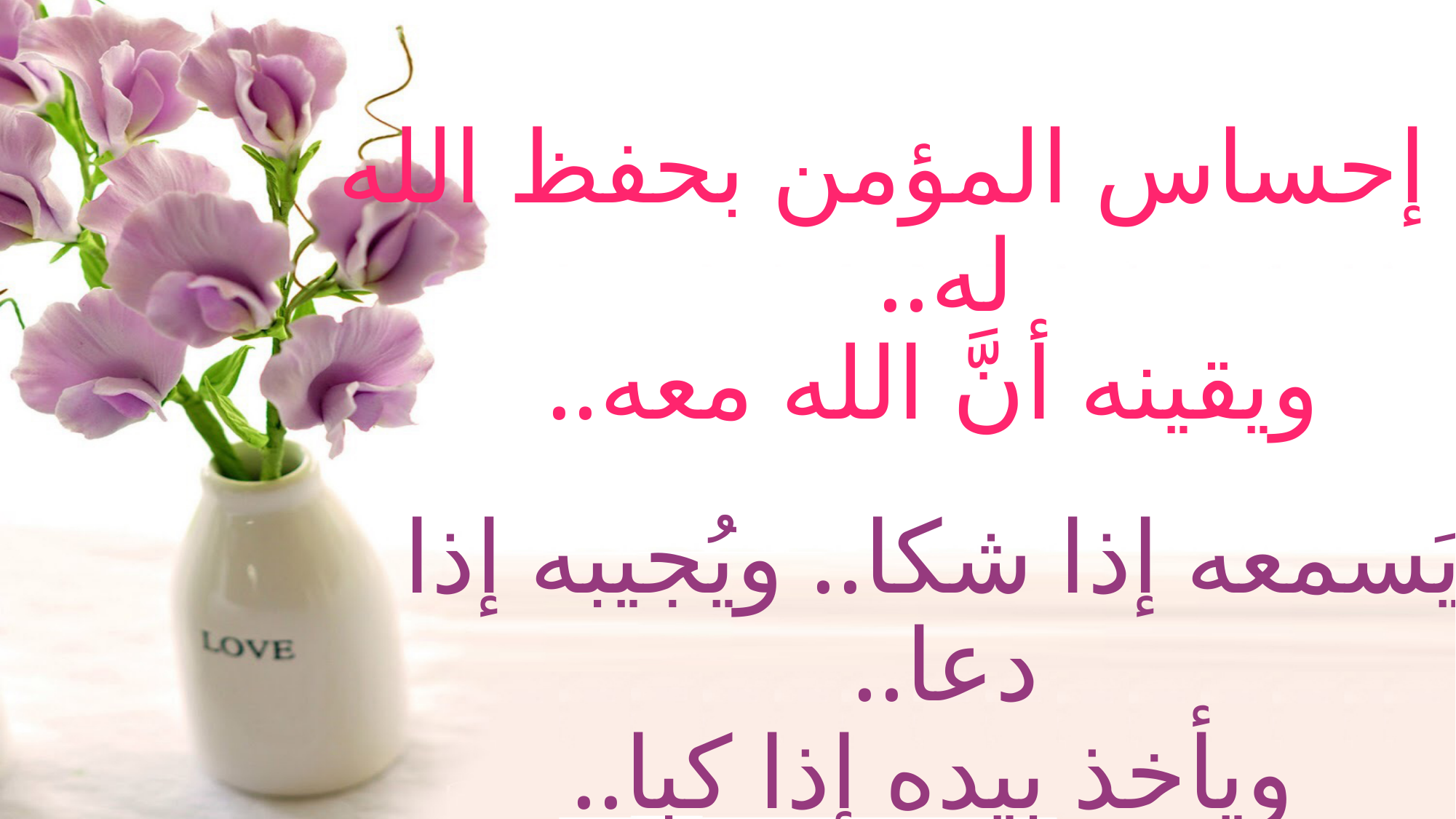

# إن إحساس المؤمن بحفظ الله له.. ويقينه أنَّ الله معه.. يَسمعه إذا شكا.. ويُجيبه إذا دعا.. ويأخذ بيده إذا كبا..